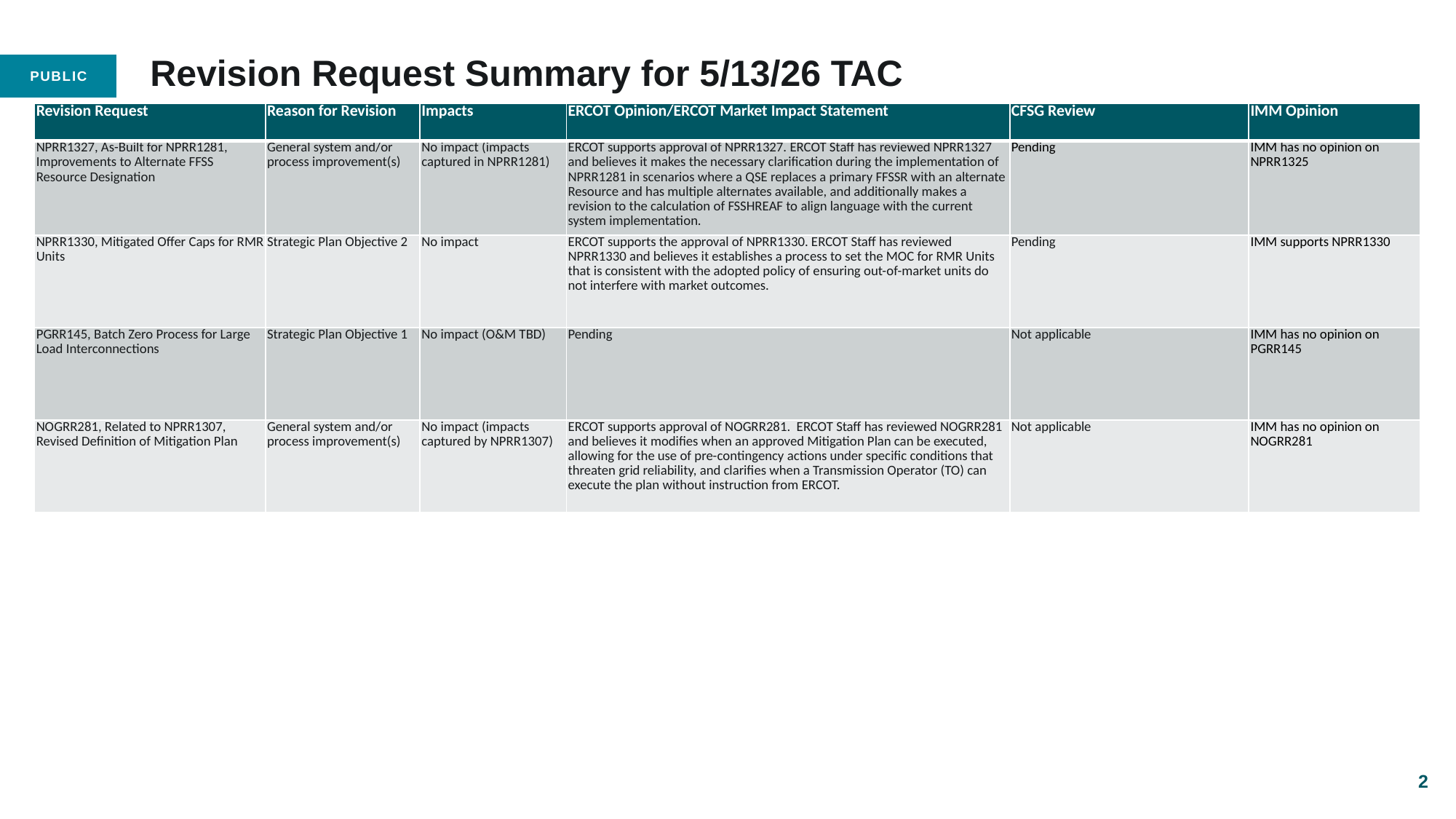

# Revision Request Summary for 5/13/26 TAC
| Revision Request | Reason for Revision | Impacts | ERCOT Opinion/ERCOT Market Impact Statement | CFSG Review | IMM Opinion |
| --- | --- | --- | --- | --- | --- |
| NPRR1327, As-Built for NPRR1281, Improvements to Alternate FFSS Resource Designation | General system and/or process improvement(s) | No impact (impacts captured in NPRR1281) | ERCOT supports approval of NPRR1327. ERCOT Staff has reviewed NPRR1327 and believes it makes the necessary clarification during the implementation of NPRR1281 in scenarios where a QSE replaces a primary FFSSR with an alternate Resource and has multiple alternates available, and additionally makes a revision to the calculation of FSSHREAF to align language with the current system implementation. | Pending | IMM has no opinion on NPRR1325 |
| NPRR1330, Mitigated Offer Caps for RMR Units | Strategic Plan Objective 2 | No impact | ERCOT supports the approval of NPRR1330. ERCOT Staff has reviewed NPRR1330 and believes it establishes a process to set the MOC for RMR Units that is consistent with the adopted policy of ensuring out-of-market units do not interfere with market outcomes. | Pending | IMM supports NPRR1330 |
| PGRR145, Batch Zero Process for Large Load Interconnections | Strategic Plan Objective 1 | No impact (O&M TBD) | Pending | Not applicable | IMM has no opinion on PGRR145 |
| NOGRR281, Related to NPRR1307, Revised Definition of Mitigation Plan | General system and/or process improvement(s) | No impact (impacts captured by NPRR1307) | ERCOT supports approval of NOGRR281. ERCOT Staff has reviewed NOGRR281 and believes it modifies when an approved Mitigation Plan can be executed, allowing for the use of pre-contingency actions under specific conditions that threaten grid reliability, and clarifies when a Transmission Operator (TO) can execute the plan without instruction from ERCOT. | Not applicable | IMM has no opinion on NOGRR281 |
2